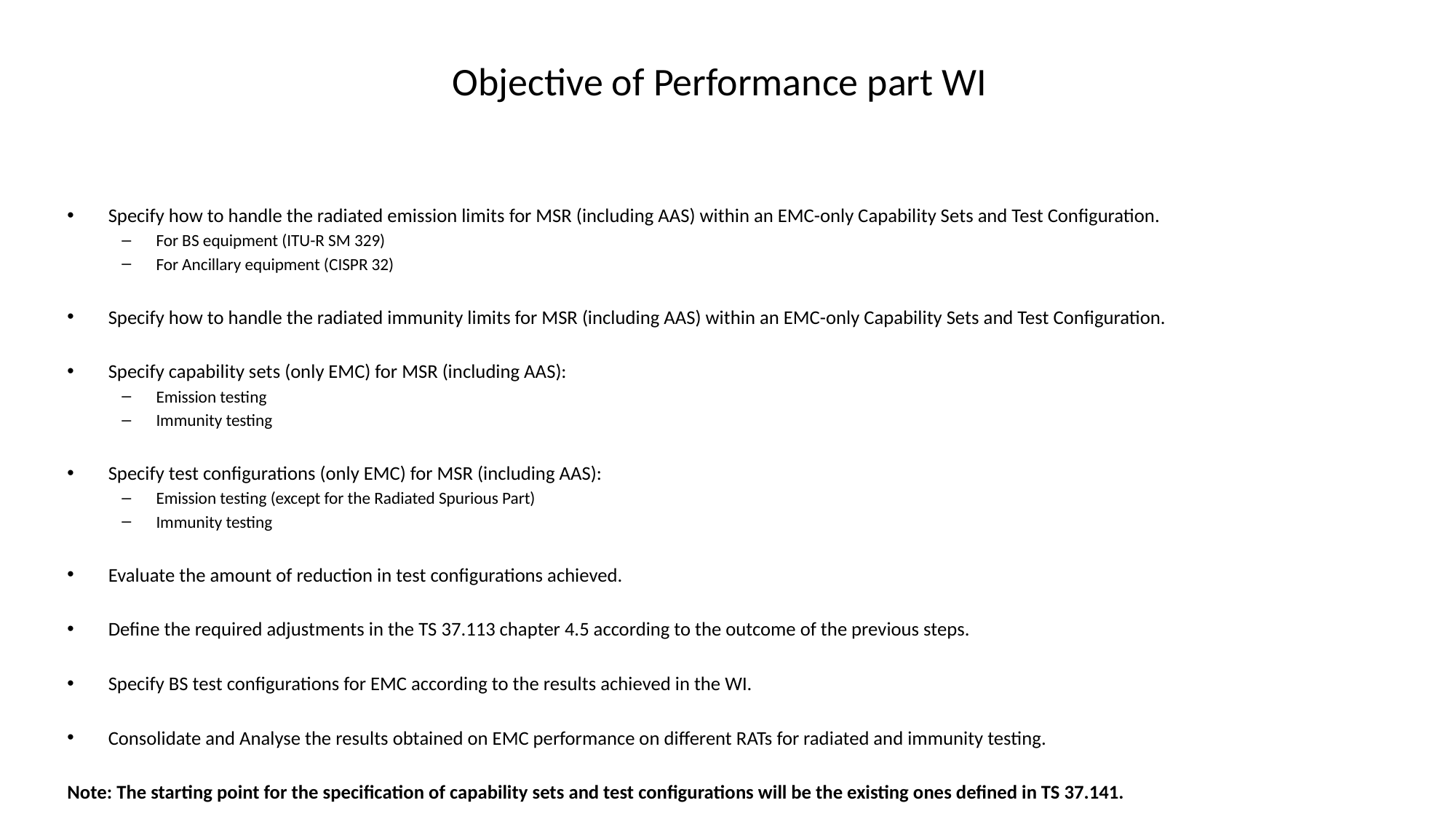

# Objective of Performance part WI
Specify how to handle the radiated emission limits for MSR (including AAS) within an EMC-only Capability Sets and Test Configuration.
For BS equipment (ITU-R SM 329)
For Ancillary equipment (CISPR 32)

Specify how to handle the radiated immunity limits for MSR (including AAS) within an EMC-only Capability Sets and Test Configuration.

Specify capability sets (only EMC) for MSR (including AAS):
Emission testing
Immunity testing

Specify test configurations (only EMC) for MSR (including AAS):
Emission testing (except for the Radiated Spurious Part)
Immunity testing

Evaluate the amount of reduction in test configurations achieved.

Define the required adjustments in the TS 37.113 chapter 4.5 according to the outcome of the previous steps.

Specify BS test configurations for EMC according to the results achieved in the WI.

Consolidate and Analyse the results obtained on EMC performance on different RATs for radiated and immunity testing.

Note: The starting point for the specification of capability sets and test configurations will be the existing ones defined in TS 37.141.